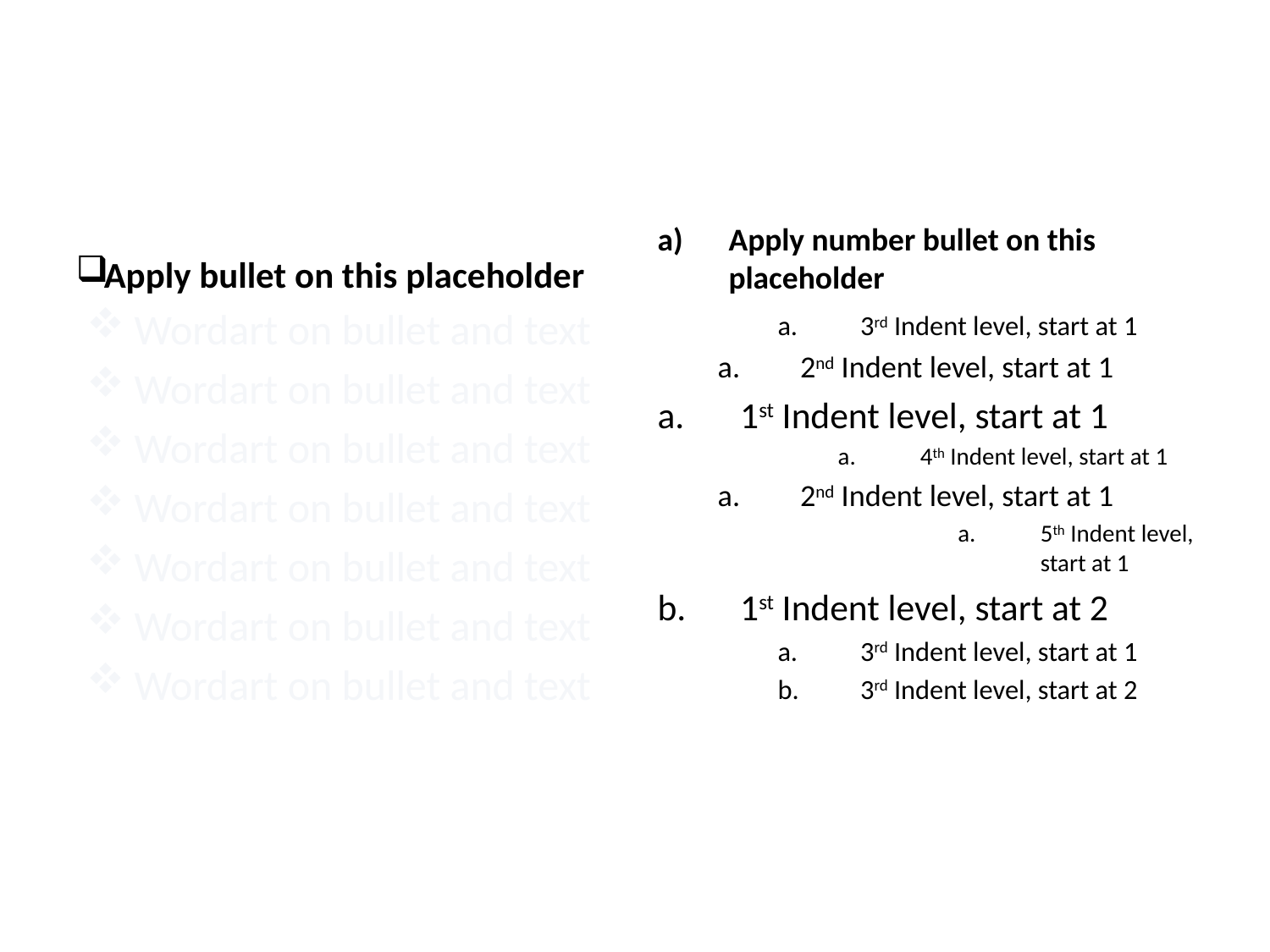

#
Apply bullet on this placeholder
Apply number bullet on this placeholder
Wordart on bullet and text
Wordart on bullet and text
Wordart on bullet and text
Wordart on bullet and text
Wordart on bullet and text
Wordart on bullet and text
Wordart on bullet and text

3rd Indent level, start at 1
2nd Indent level, start at 1
1st Indent level, start at 1
4th Indent level, start at 1
2nd Indent level, start at 1
5th Indent level, start at 1
1st Indent level, start at 2
3rd Indent level, start at 1
3rd Indent level, start at 2